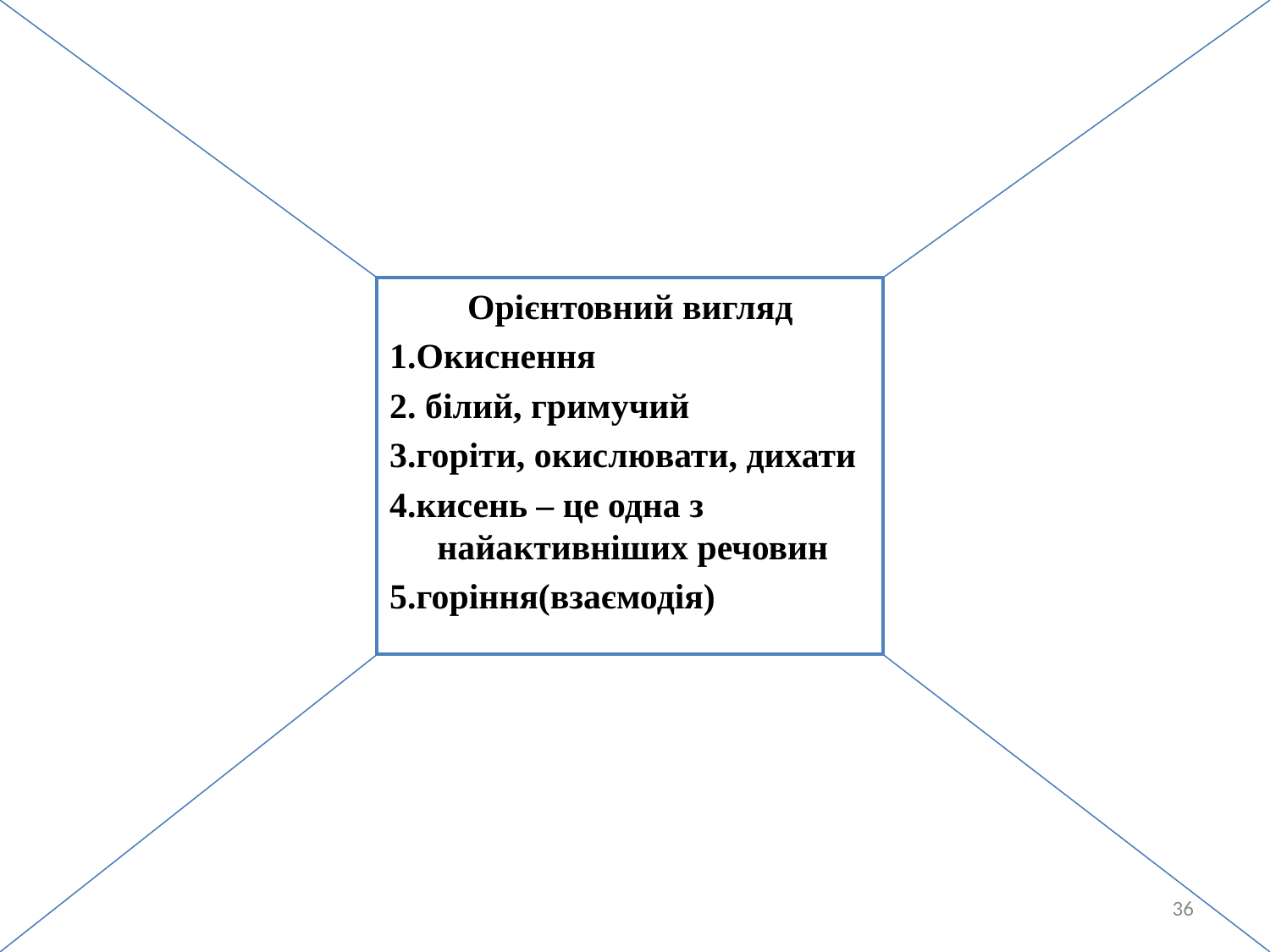

Орієнтовний вигляд
1.Окиснення
2. білий, гримучий
3.горіти, окислювати, дихати
4.кисень – це одна з найактивніших речовин
5.горіння(взаємодія)

36